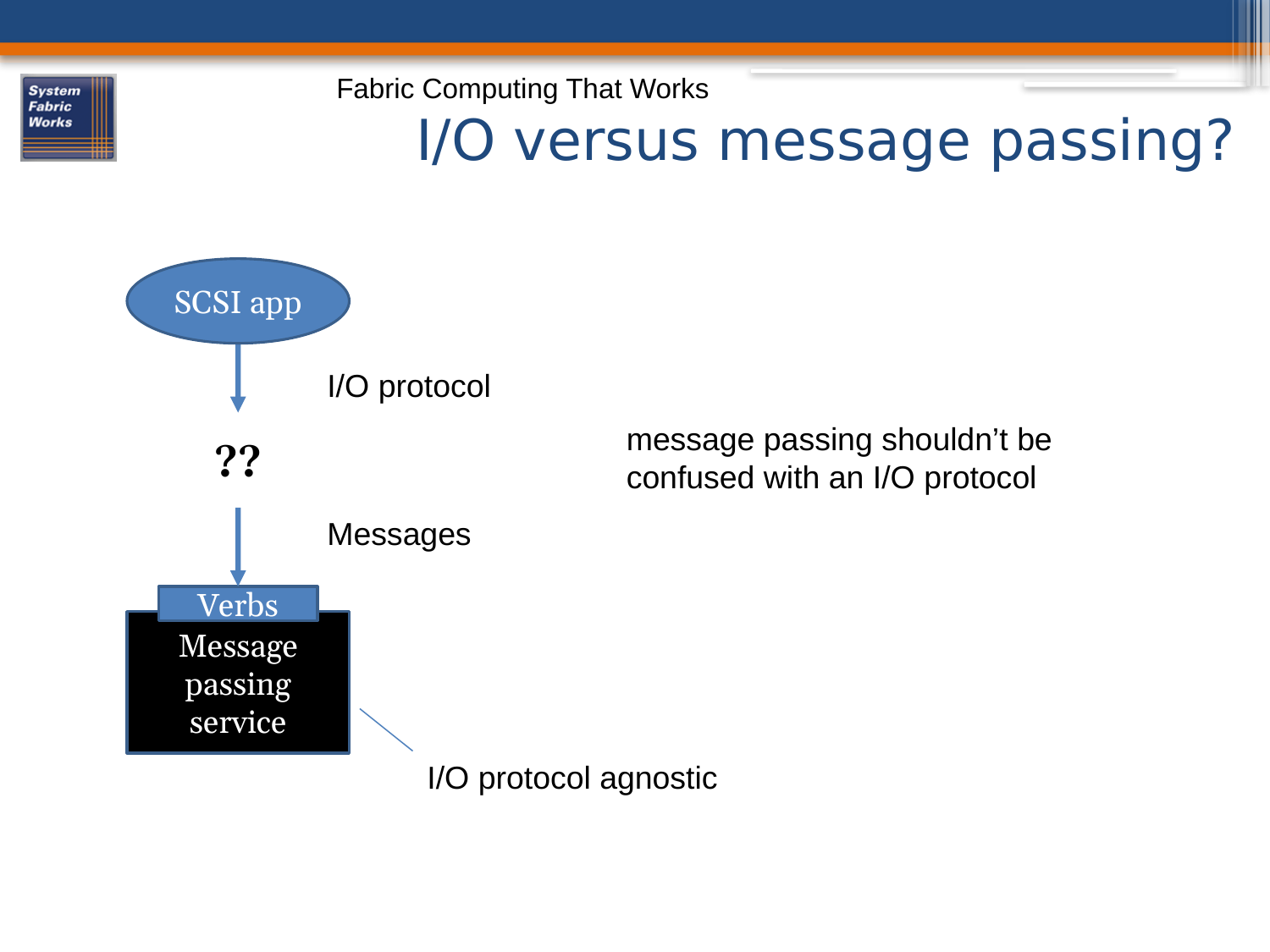

# I/O versus message passing?
SCSI app
I/O protocol
??
message passing shouldn’t be confused with an I/O protocol
Messages
Verbs
Message passing service
I/O protocol agnostic